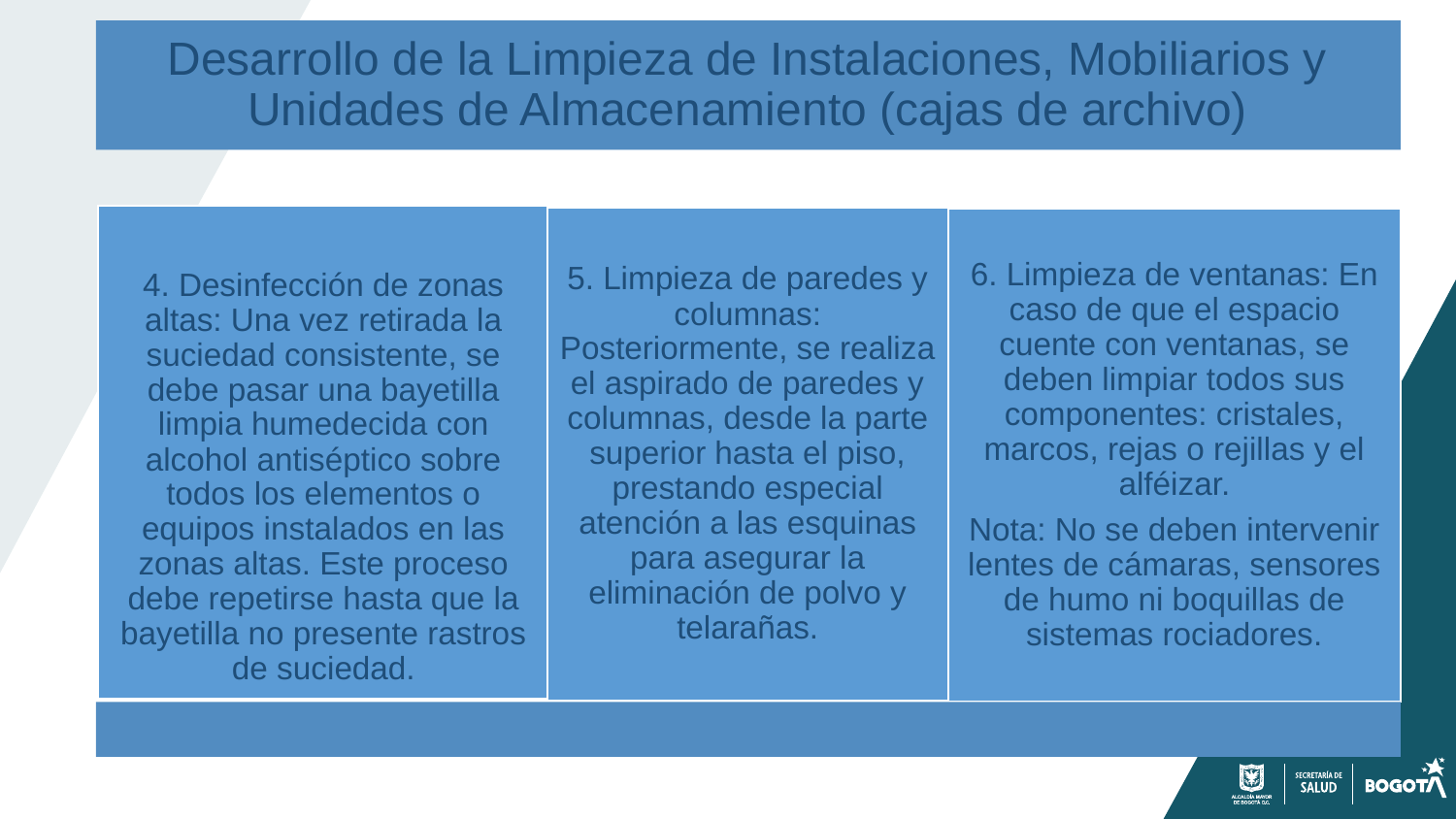

Desarrollo de la Limpieza de Instalaciones, Mobiliarios y Unidades de Almacenamiento (cajas de archivo)

4. Desinfección de zonas altas: Una vez retirada la suciedad consistente, se debe pasar una bayetilla limpia humedecida con alcohol antiséptico sobre todos los elementos o equipos instalados en las zonas altas. Este proceso debe repetirse hasta que la bayetilla no presente rastros de suciedad.
5. Limpieza de paredes y columnas: Posteriormente, se realiza el aspirado de paredes y columnas, desde la parte superior hasta el piso, prestando especial atención a las esquinas para asegurar la eliminación de polvo y telarañas.
6. Limpieza de ventanas: En caso de que el espacio cuente con ventanas, se deben limpiar todos sus componentes: cristales, marcos, rejas o rejillas y el alféizar.
Nota: No se deben intervenir lentes de cámaras, sensores de humo ni boquillas de sistemas rociadores.